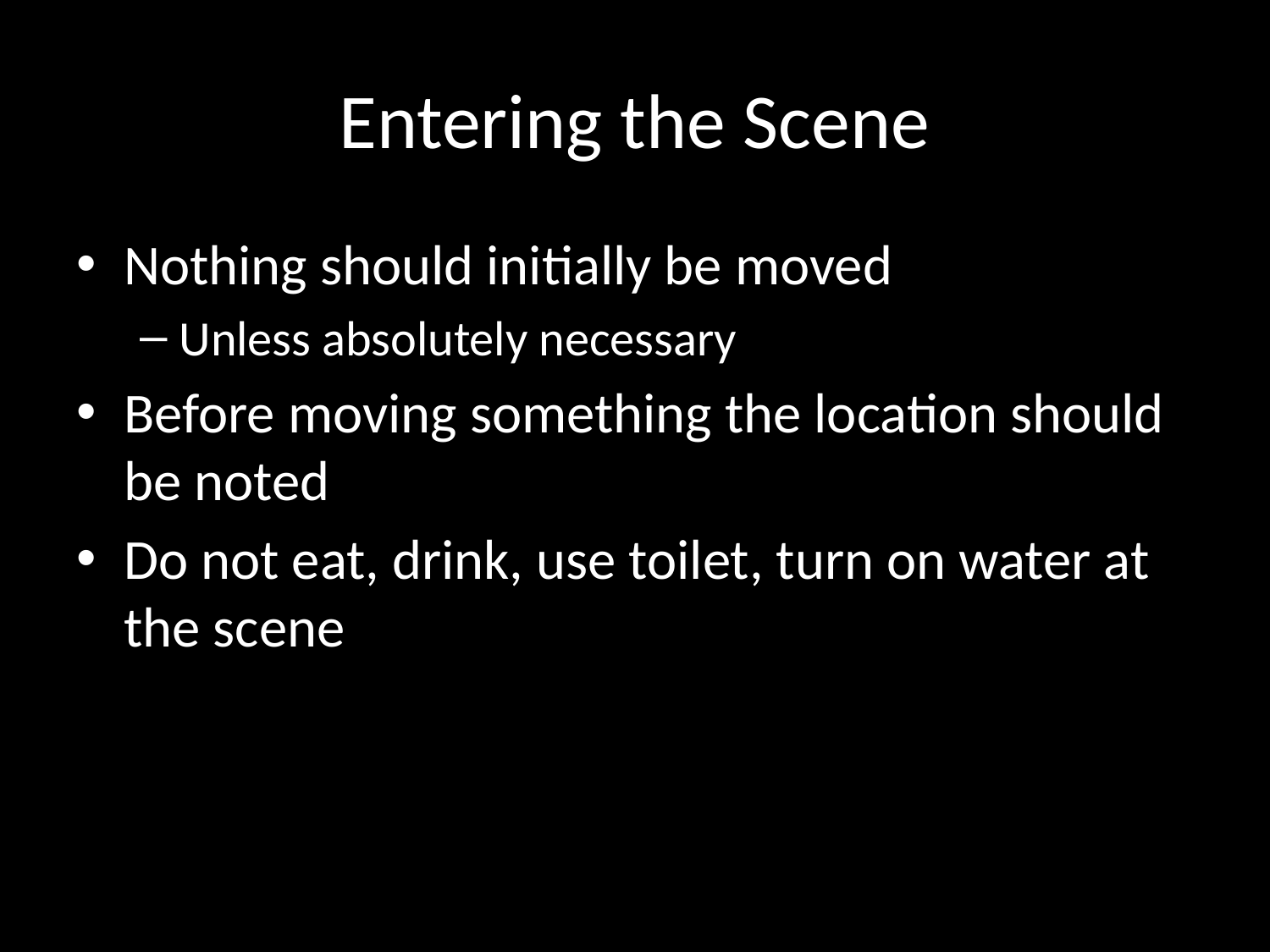

# Entering the Scene
Nothing should initially be moved
Unless absolutely necessary
Before moving something the location should be noted
Do not eat, drink, use toilet, turn on water at the scene